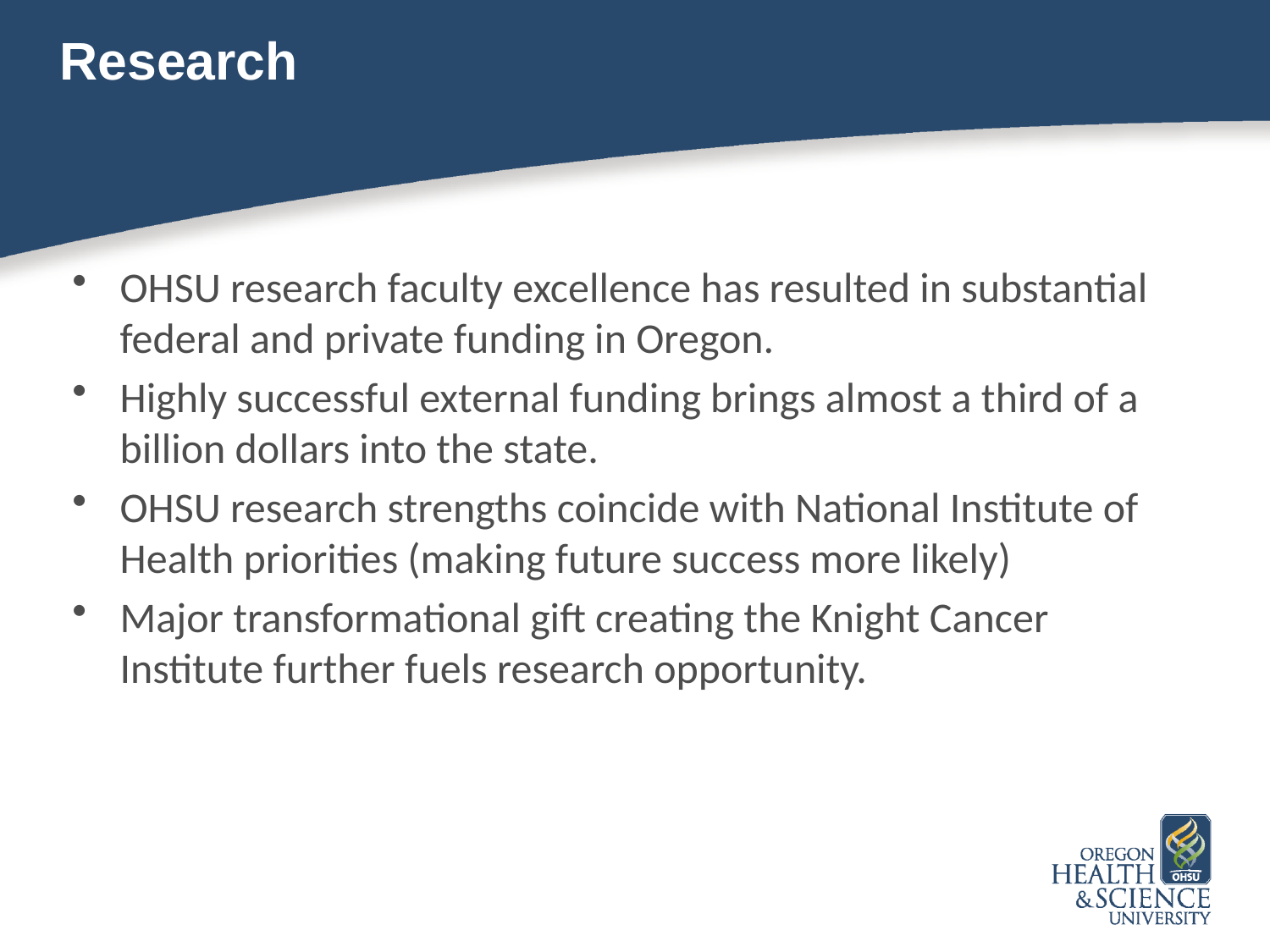

# Research
OHSU research faculty excellence has resulted in substantial federal and private funding in Oregon.
Highly successful external funding brings almost a third of a billion dollars into the state.
OHSU research strengths coincide with National Institute of Health priorities (making future success more likely)
Major transformational gift creating the Knight Cancer Institute further fuels research opportunity.